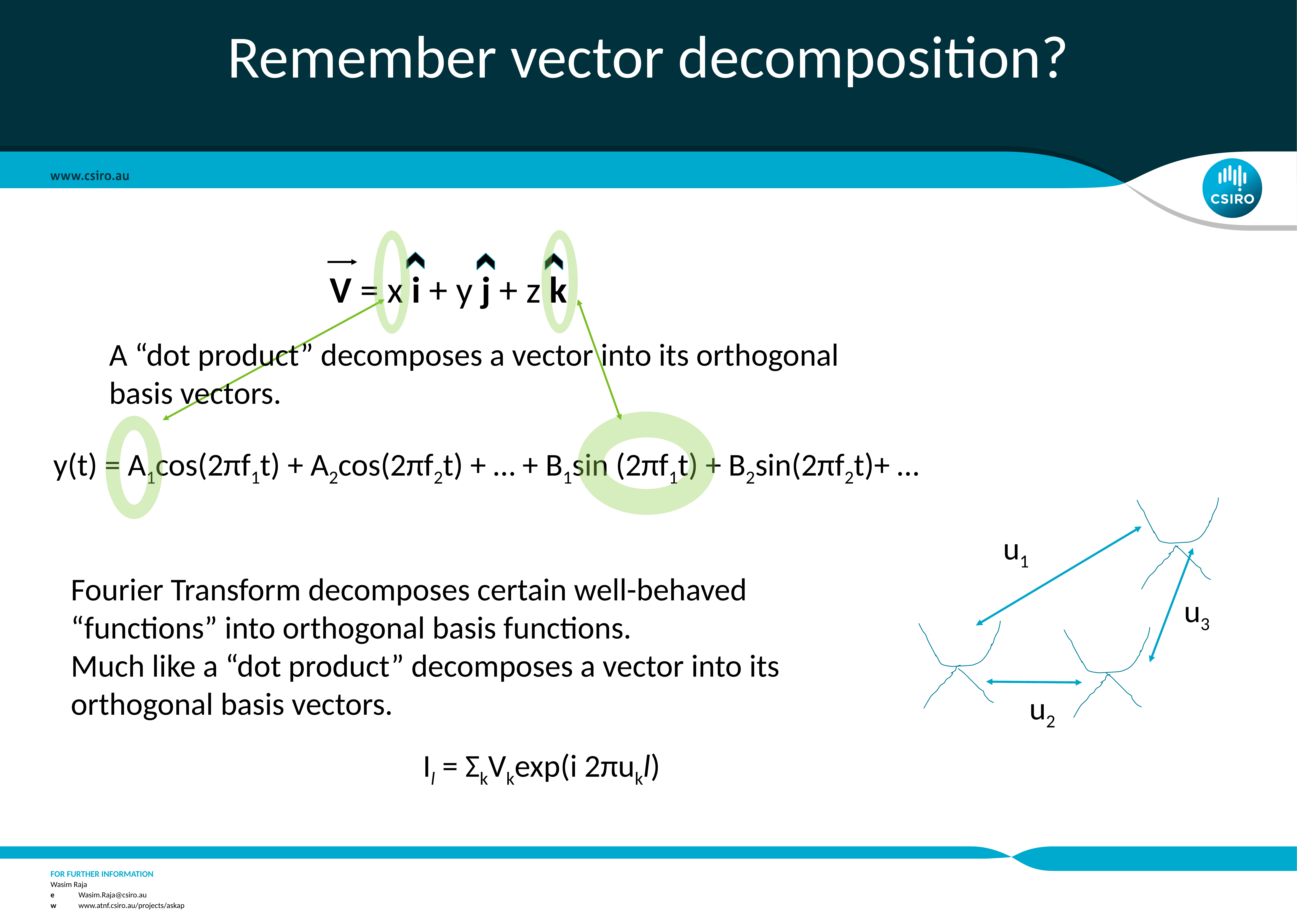

# Remember vector decomposition?

V = x i + y j + z k
A “dot product” decomposes a vector into its orthogonal basis vectors.
y(t) = A1cos(2πf1t) + A2cos(2πf2t) + … + B1sin (2πf1t) + B2sin(2πf2t)+ …

u1

u3

u2
Fourier Transform decomposes certain well-behaved “functions” into orthogonal basis functions.
Much like a “dot product” decomposes a vector into its orthogonal basis vectors.
Il = ΣkVkexp(i 2πukl)
Wasim Raja
e	Wasim.Raja@csiro.au
w	www.atnf.csiro.au/projects/askap